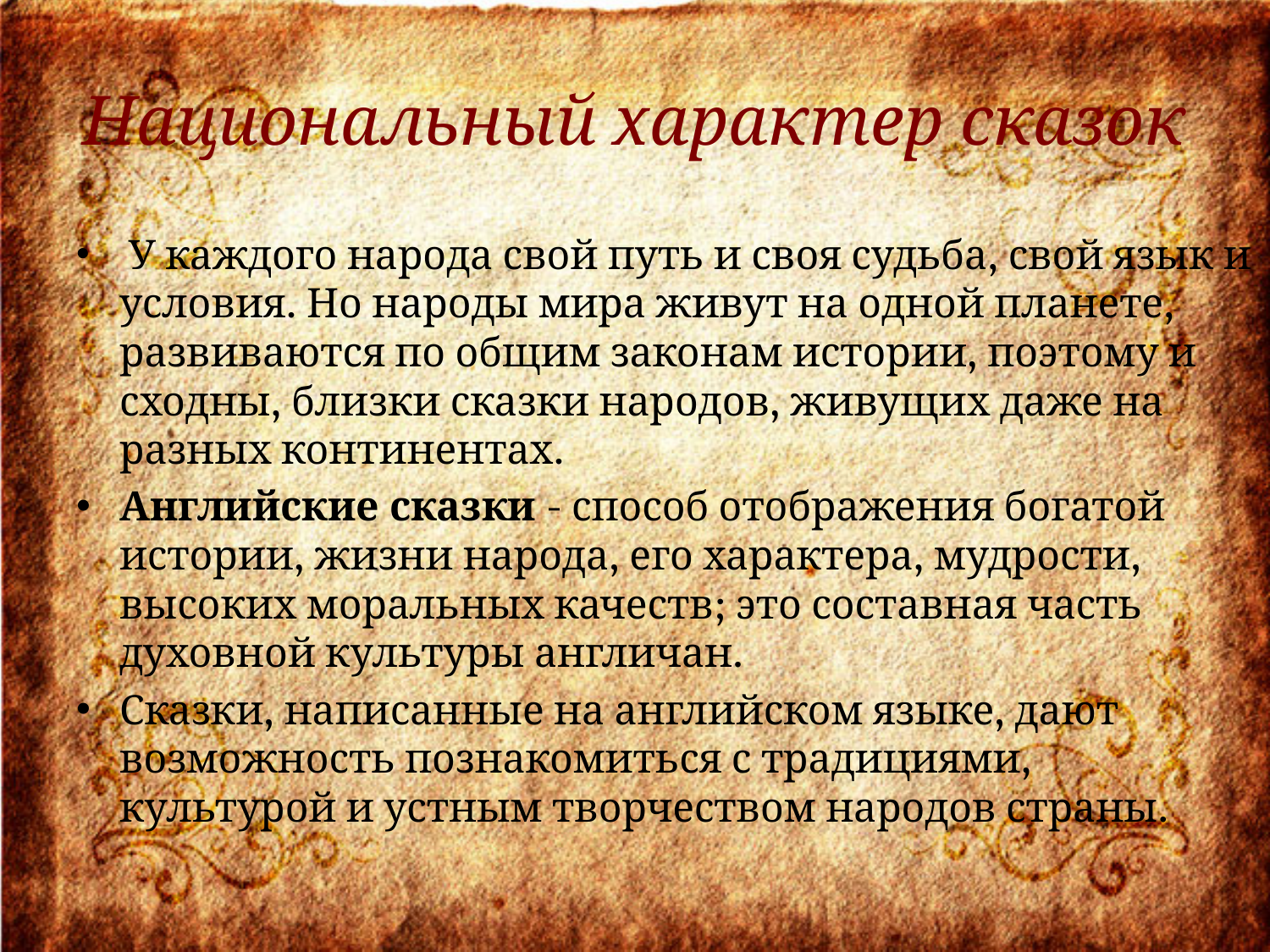

# Национальный характер сказок
 У каждого народа свой путь и своя судьба, свой язык и условия. Но народы мира живут на одной планете, развиваются по общим законам истории, поэтому и сходны, близки сказки народов, живущих даже на разных континентах.
Английские сказки - способ отображения богатой истории, жизни народа, его характера, мудрости, высоких моральных качеств; это составная часть духовной культуры англичан.
Сказки, написанные на английском языке, дают возможность познакомиться с традициями, культурой и устным творчеством народов страны.